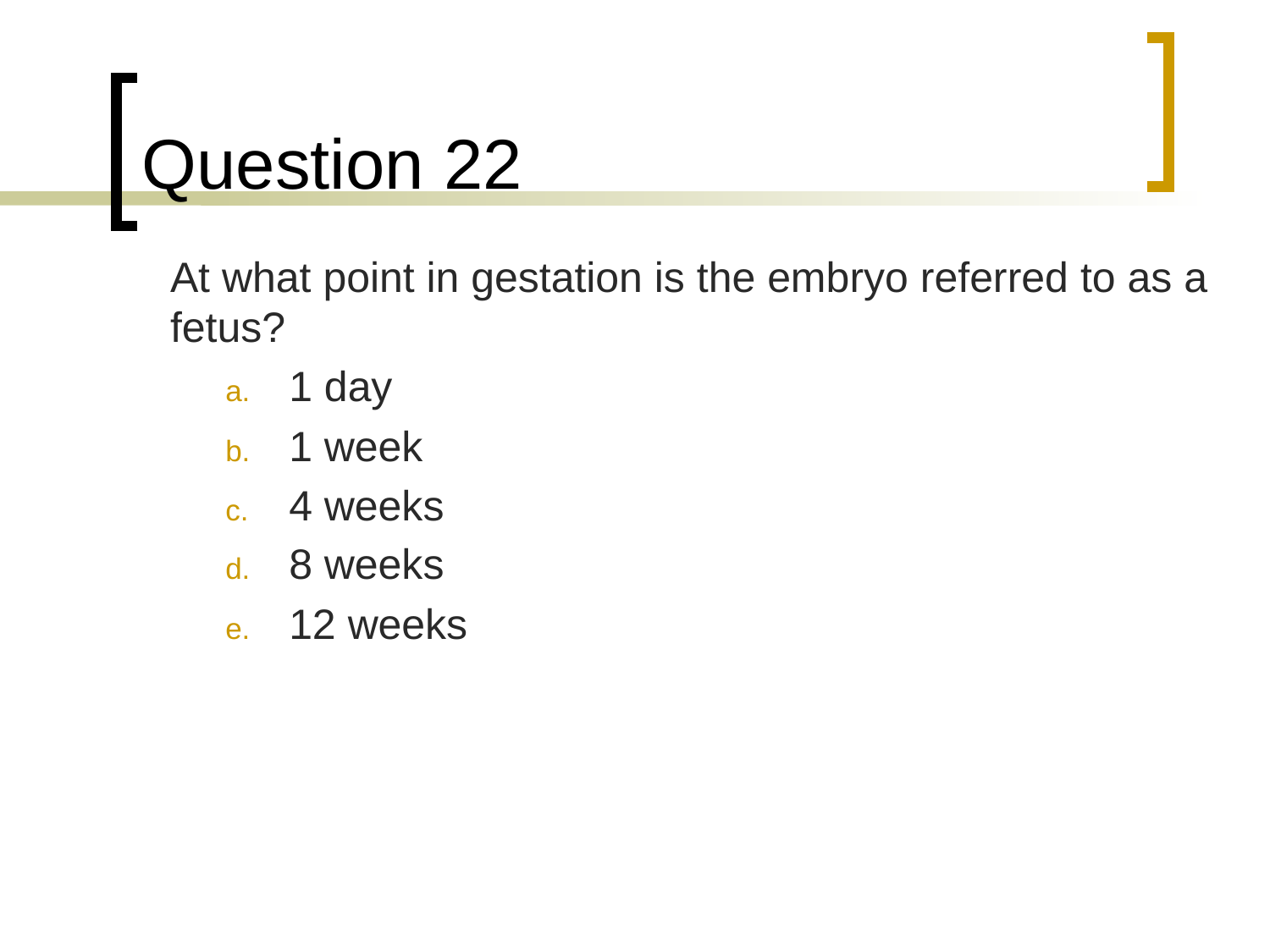

# Question 22
	At what point in gestation is the embryo referred to as a fetus?
1 day
1 week
4 weeks
8 weeks
12 weeks